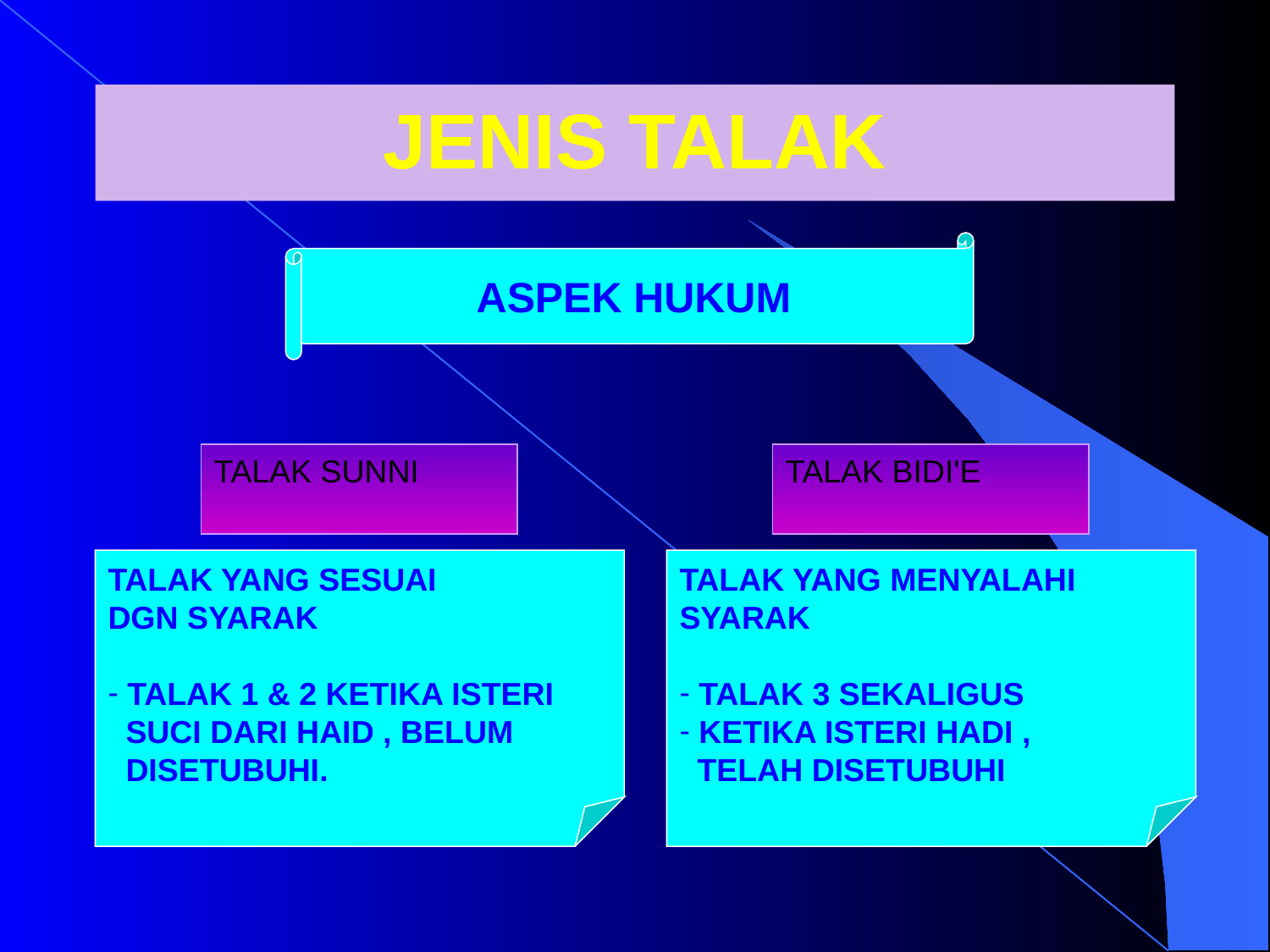

# JENIS TALAK
ASPEK HUKUM
TALAK SUNNI
TALAK BIDI'E
TALAK YANG SESUAI
DGN SYARAK

 TALAK 1 & 2 KETIKA ISTERI
  SUCI DARI HAID , BELUM
  DISETUBUHI.
TALAK YANG MENYALAHI
SYARAK

 TALAK 3 SEKALIGUS
 KETIKA ISTERI HADI ,
  TELAH DISETUBUHI